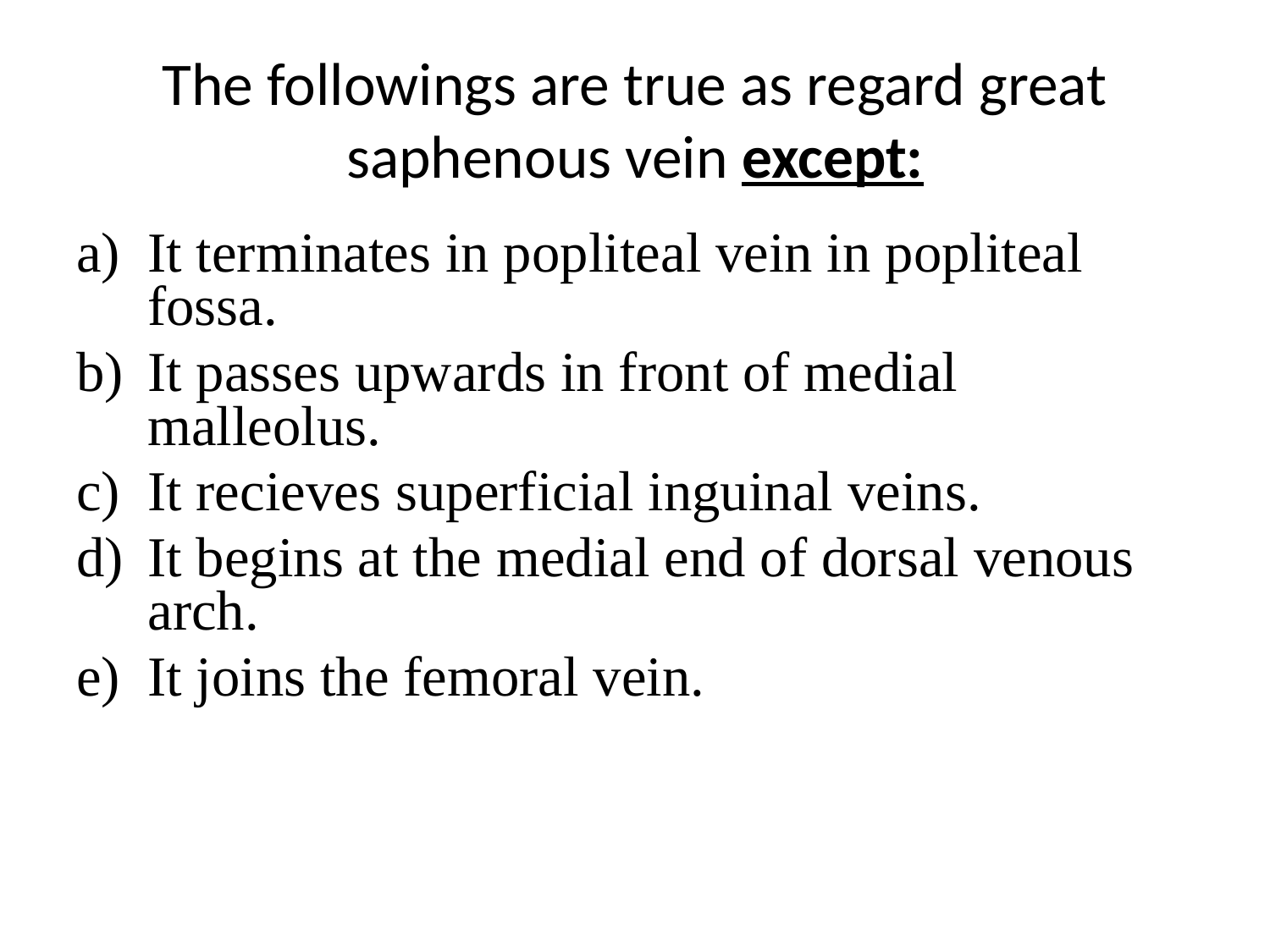

# The followings are true as regard great saphenous vein except:
It terminates in popliteal vein in popliteal fossa.
It passes upwards in front of medial malleolus.
It recieves superficial inguinal veins.
It begins at the medial end of dorsal venous arch.
It joins the femoral vein.